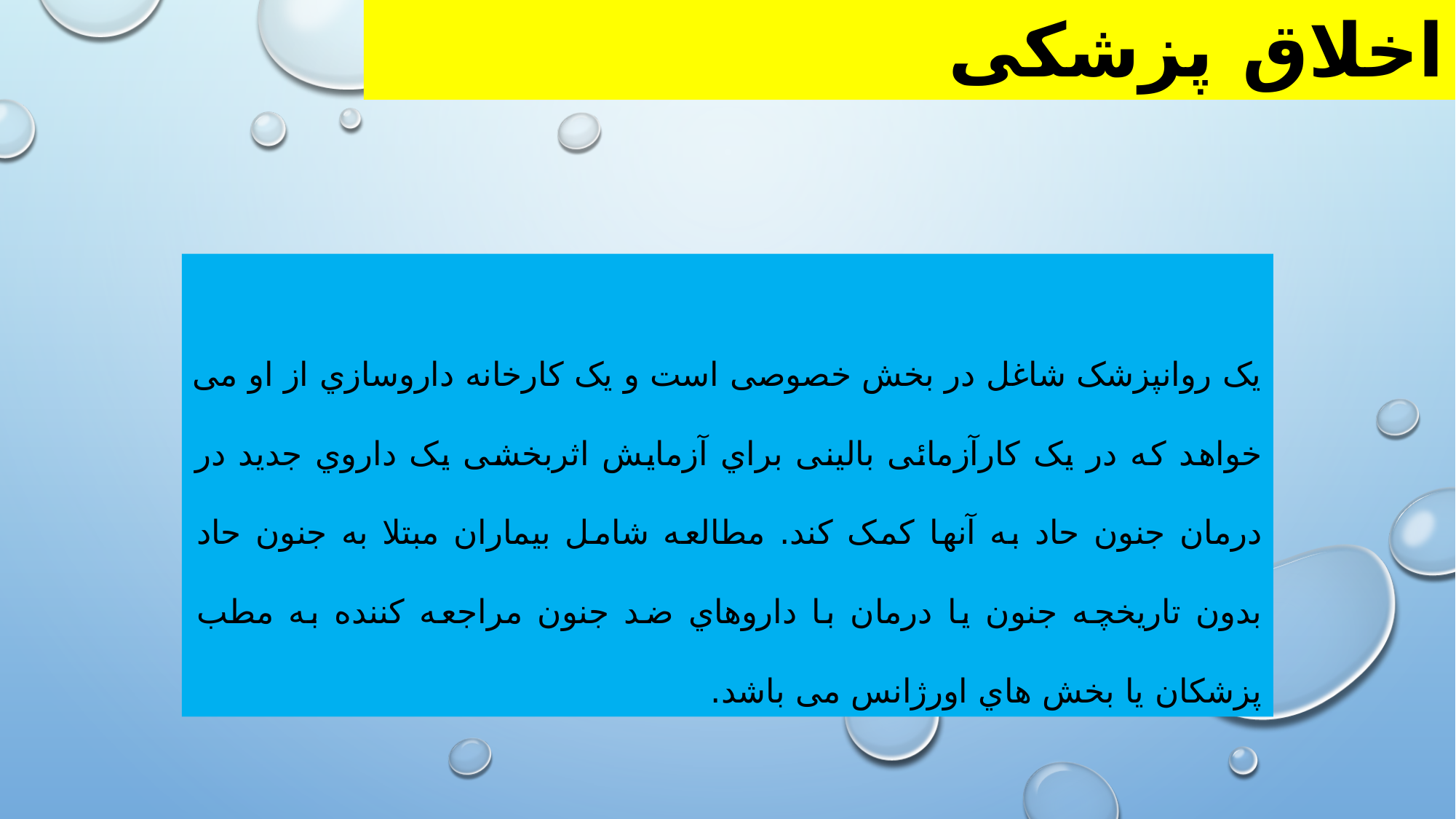

اخلاق پزشکی

یک روانپزشک شاغل در بخش خصوصی است و یک کارخانه داروسازي از او می خواهد که در یک کارآزمائی بالینی براي آزمایش اثربخشی یک داروي جدید در درمان جنون حاد به آنها کمک کند. مطالعه شامل بیماران مبتلا به جنون حاد بدون تاریخچه جنون یا درمان با داروهاي ضد جنون مراجعه کننده به مطب پزشکان یا بخش هاي اورژانس می باشد.